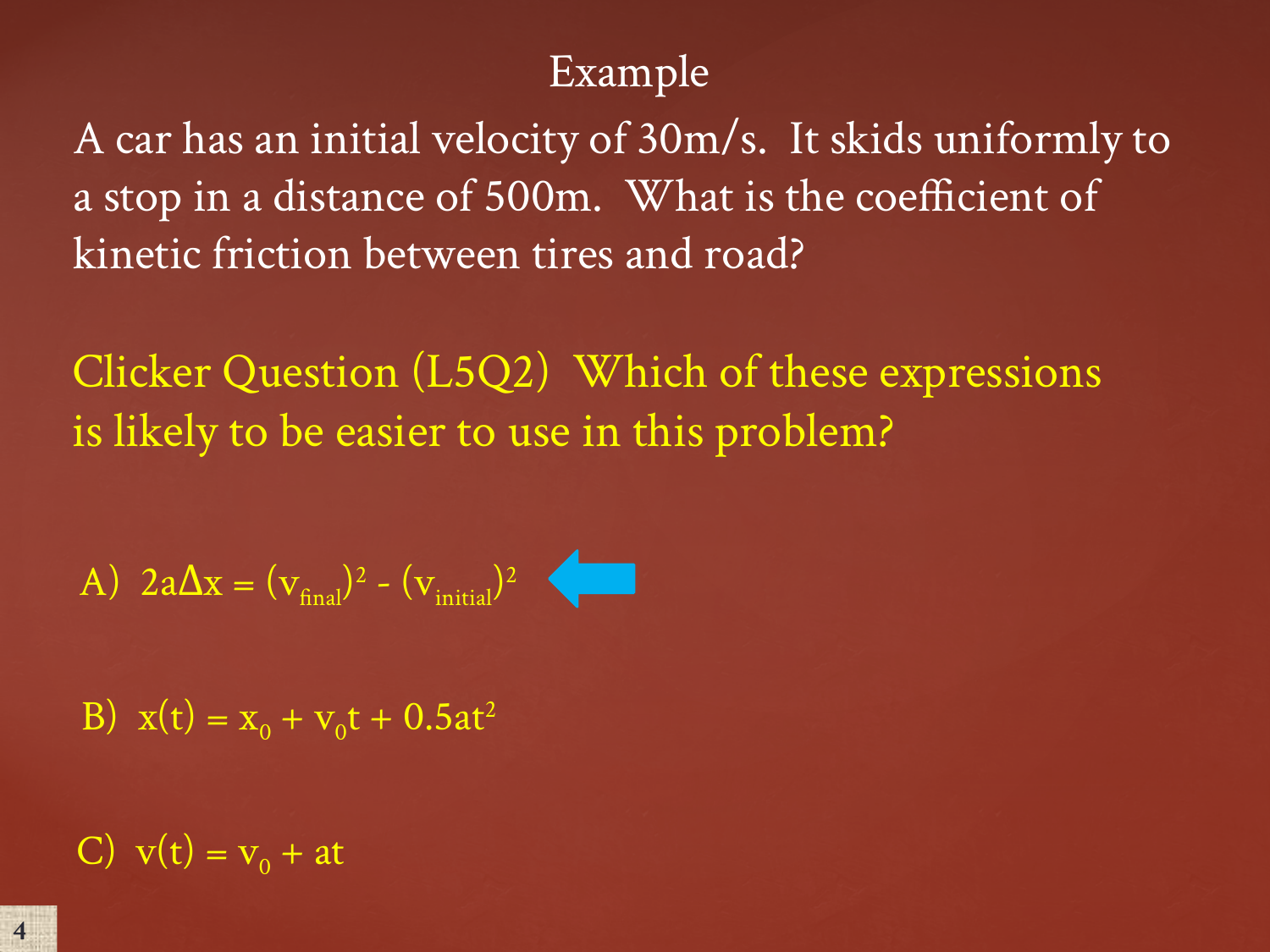

Example
A car has an initial velocity of 30m/s.  It skids uniformly to a stop in a distance of 500m.  What is the coefficient of kinetic friction between tires and road?
Clicker Question (L5Q2)  Which of these expressions is likely to be easier to use in this problem?
A)  2aΔx = (vfinal)2 - (vinitial)2

B)  x(t) = x0 + v0t + 0.5at2
C)  v(t) = v0 + at
4